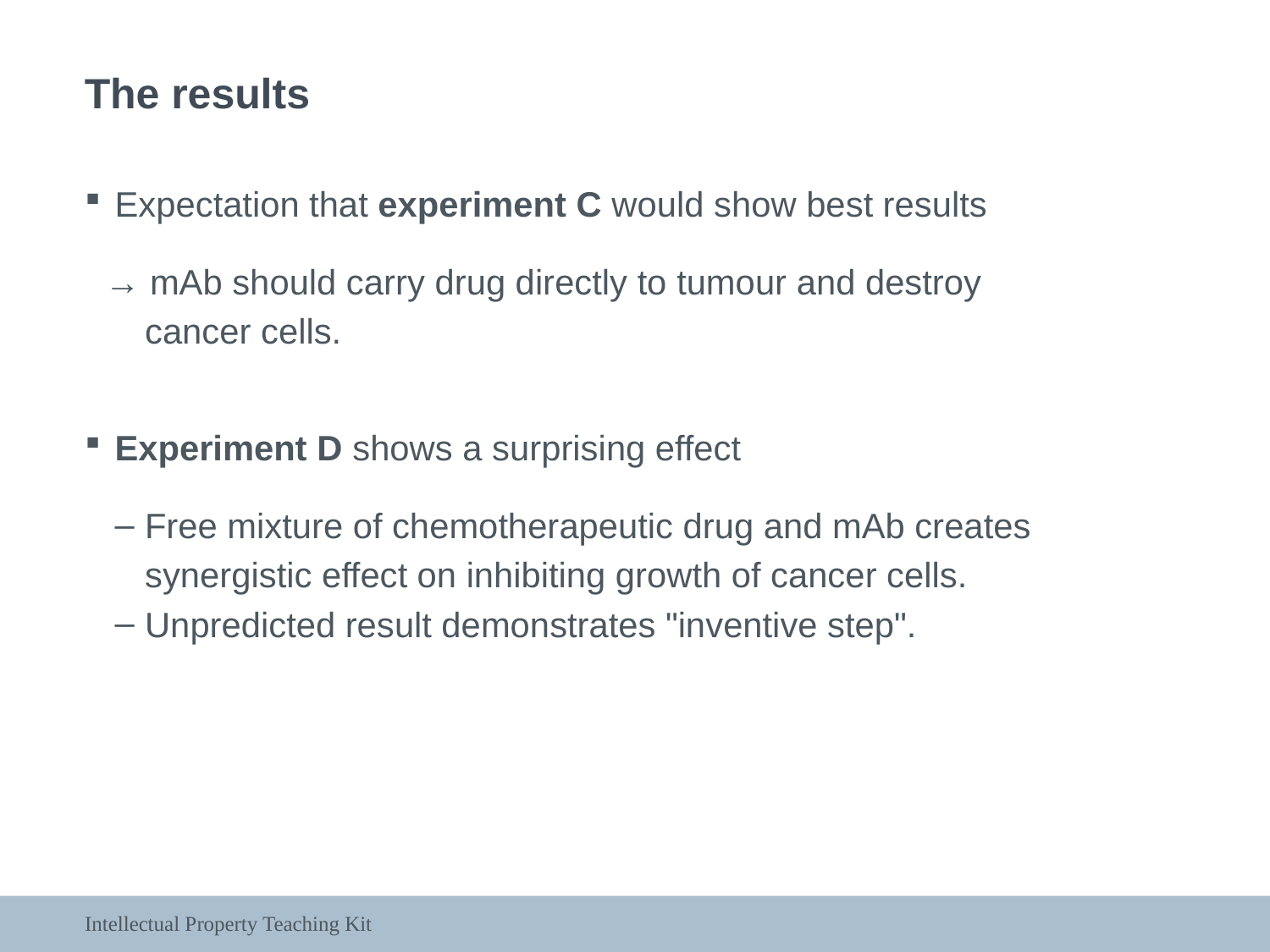

# The results
Expectation that experiment C would show best results

→ mAb should carry drug directly to tumour and destroy
cancer cells.

Experiment D shows a surprising effect

Free mixture of chemotherapeutic drug and mAb creates synergistic effect on inhibiting growth of cancer cells.
Unpredicted result demonstrates "inventive step".

Intellectual Property Teaching Kit